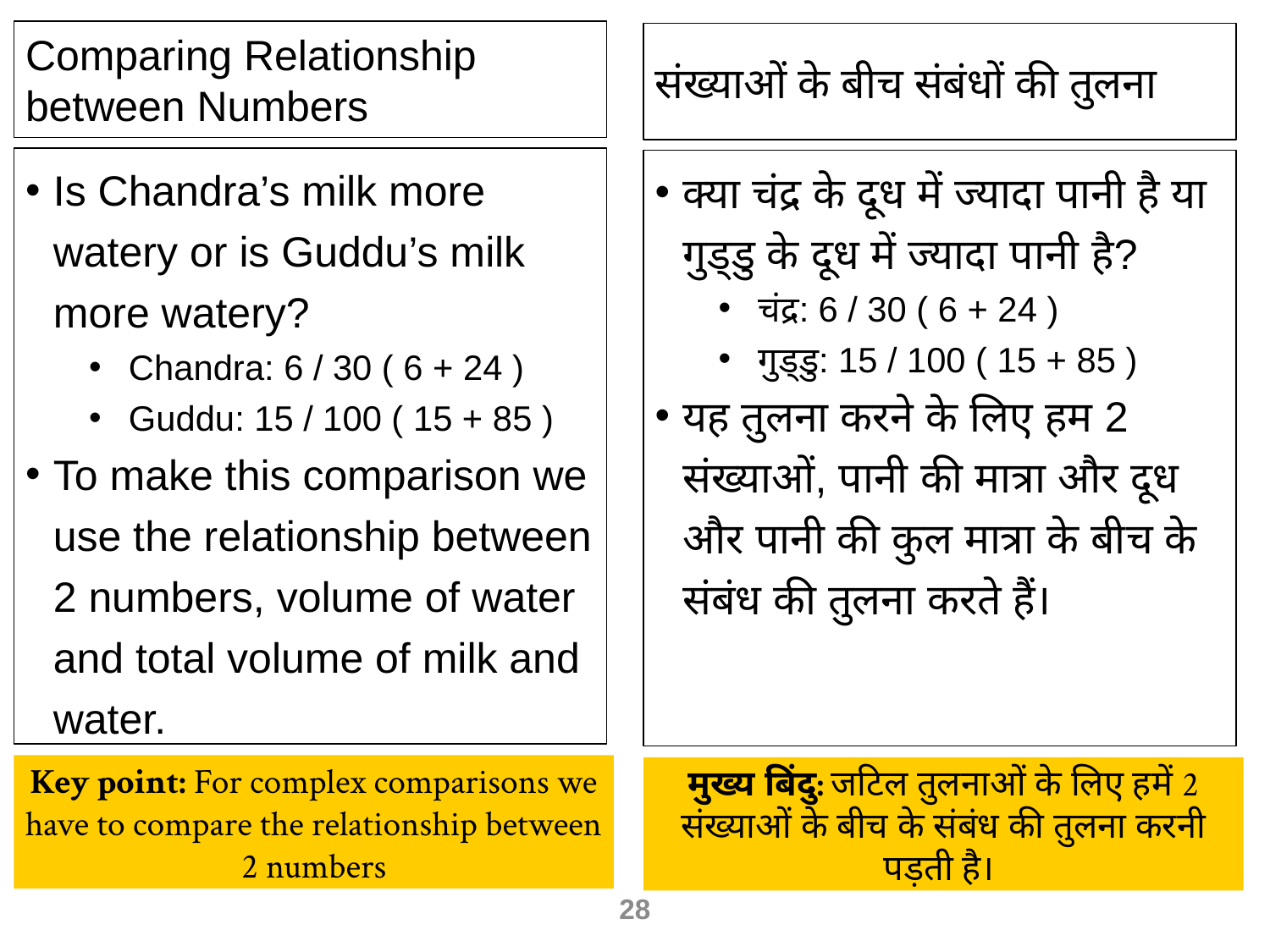

Comparing Relationship between Numbers
संख्याओं के बीच संबंधों की तुलना
Is Chandra’s milk more watery or is Guddu’s milk more watery?
Chandra: 6 / 30 ( 6 + 24 )
Guddu: 15 / 100 ( 15 + 85 )
To make this comparison we use the relationship between 2 numbers, volume of water and total volume of milk and water.
क्या चंद्र के दूध में ज्यादा पानी है या गुड्डु के दूध में ज्यादा पानी है?
चंद्र: 6 / 30 ( 6 + 24 )
गुड्डु: 15 / 100 ( 15 + 85 )
यह तुलना करने के लिए हम 2 संख्याओं, पानी की मात्रा और दूध और पानी की कुल मात्रा के बीच के संबंध की तुलना करते हैं।

Key point: For complex comparisons we have to compare the relationship between 2 numbers
मुख्य बिंदु: जटिल तुलनाओं के लिए हमें 2 संख्याओं के बीच के संबंध की तुलना करनी पड़ती है।
28